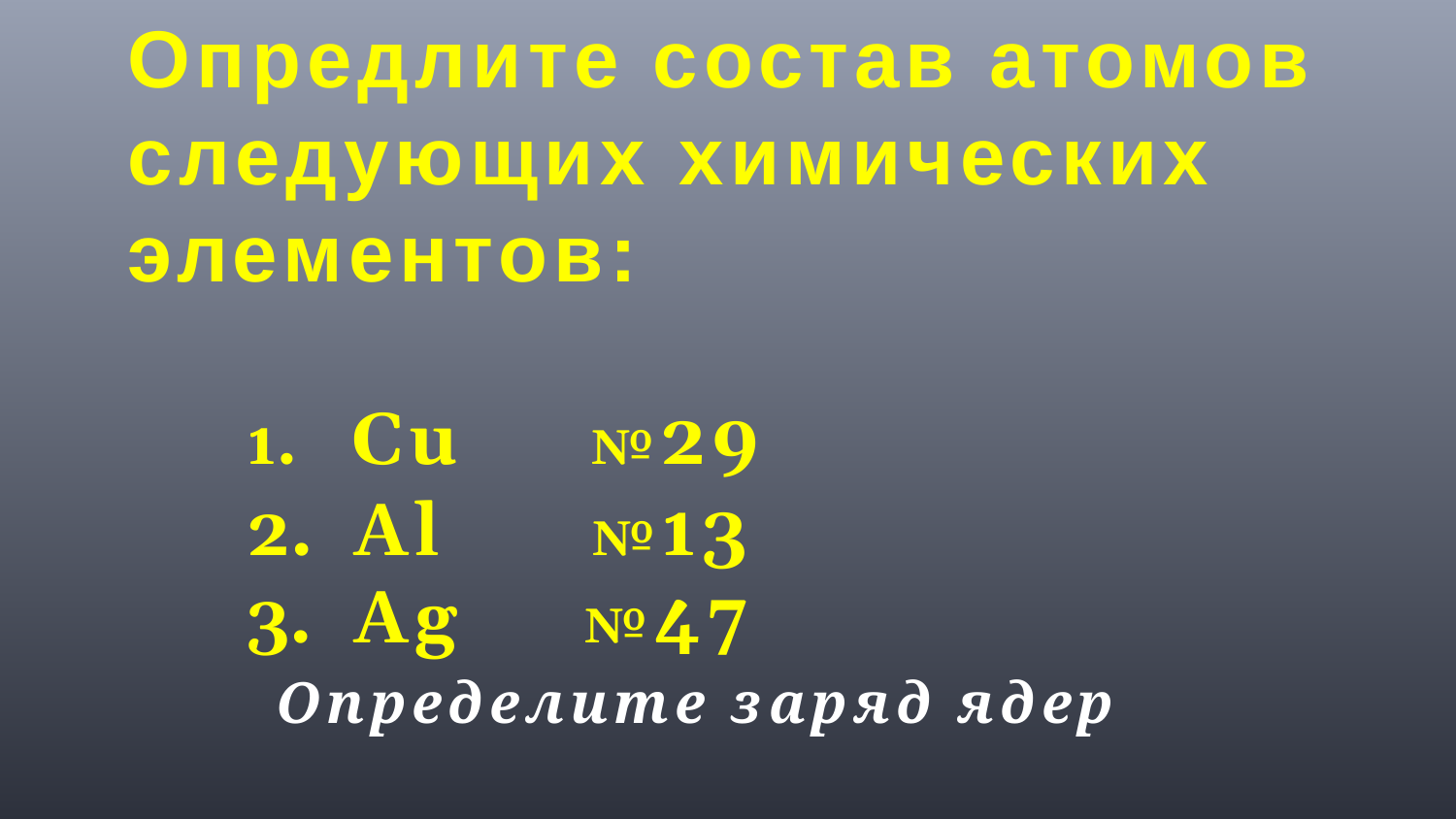

Опредлите состав атомов следующих химических элементов:

 Cu     №29
 Al      №13
 Ag     №47
Определите заряд ядер